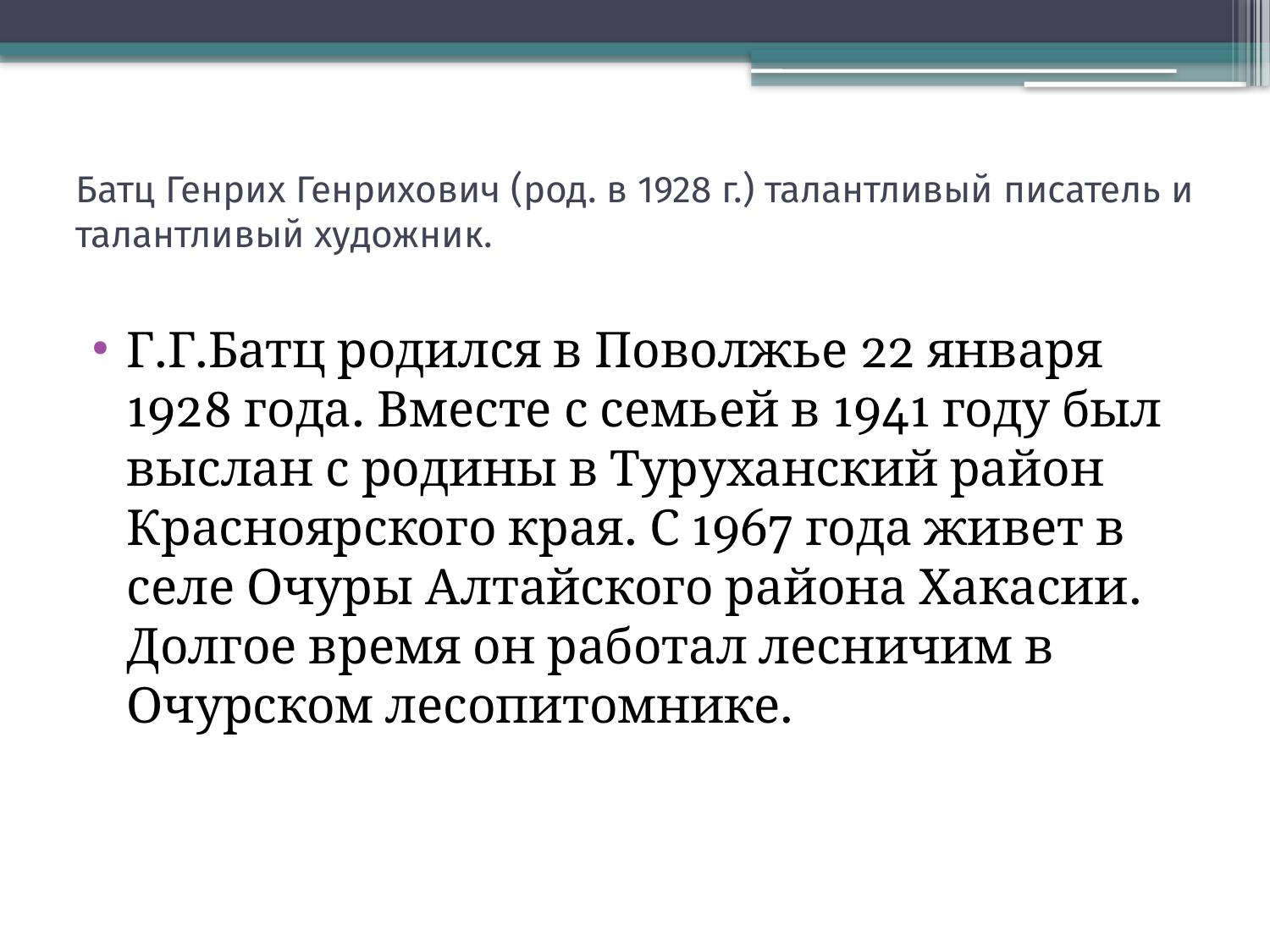

# Батц Генрих Генрихович (род. в 1928 г.) талантливый писатель и талантливый художник.
Г.Г.Батц родился в Поволжье 22 января 1928 года. Вместе с семьей в 1941 году был выслан с родины в Туруханский район Красноярского края. С 1967 года живет в селе Очуры Алтайского района Хакасии. Долгое время он работал лесничим в Очурском лесопитомнике.